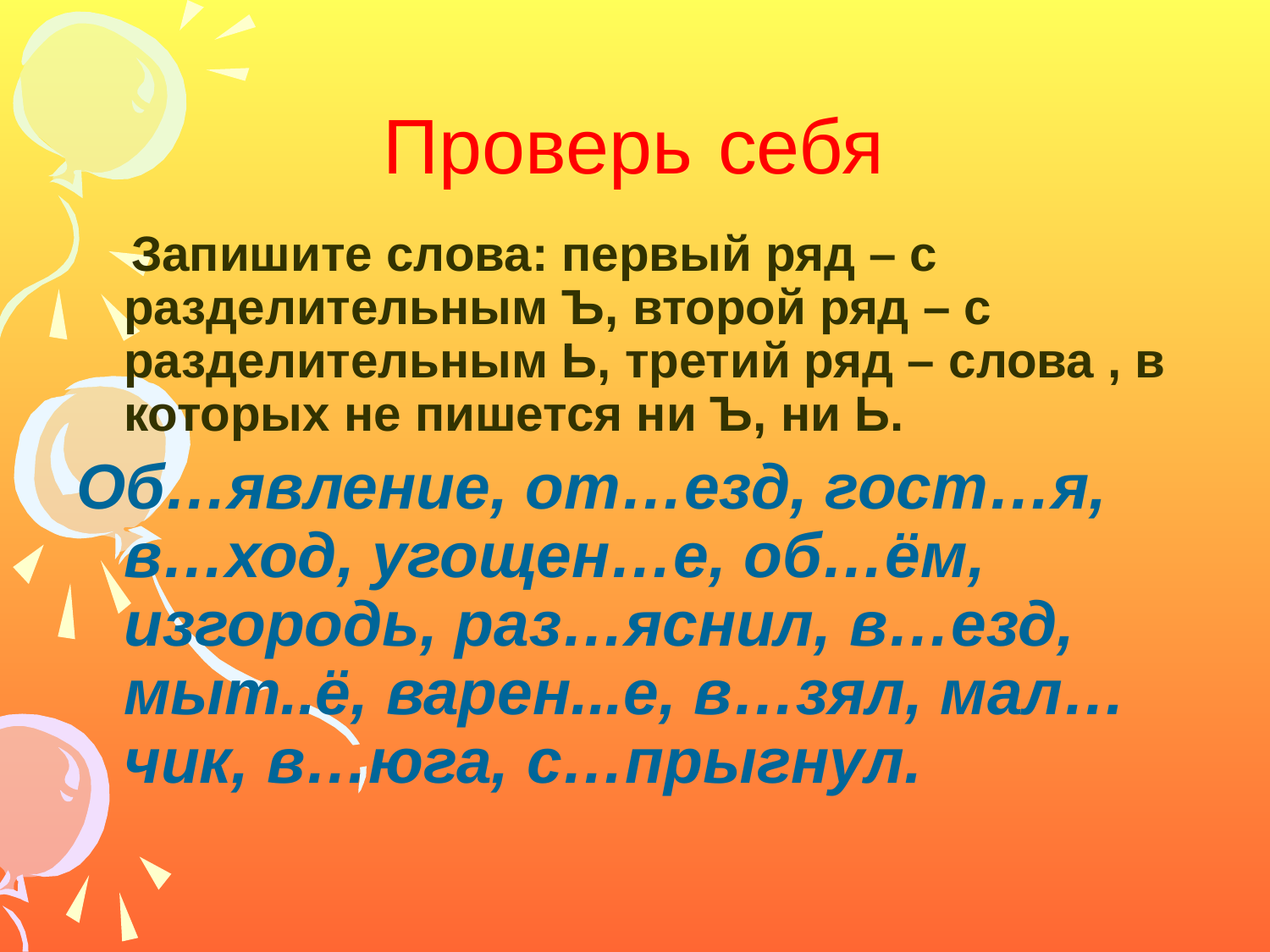

# Проверь себя
    Запишите слова: первый ряд – с разделительным Ъ, второй ряд – с разделительным Ь, третий ряд – слова , в которых не пишется ни Ъ, ни Ь.
Об…явление, от…езд, гост…я, в…ход, угощен…е, об…ём, изгородь, раз…яснил, в…езд, мыт..ё, варен...е, в…зял, мал…чик, в…юга, с…прыгнул.